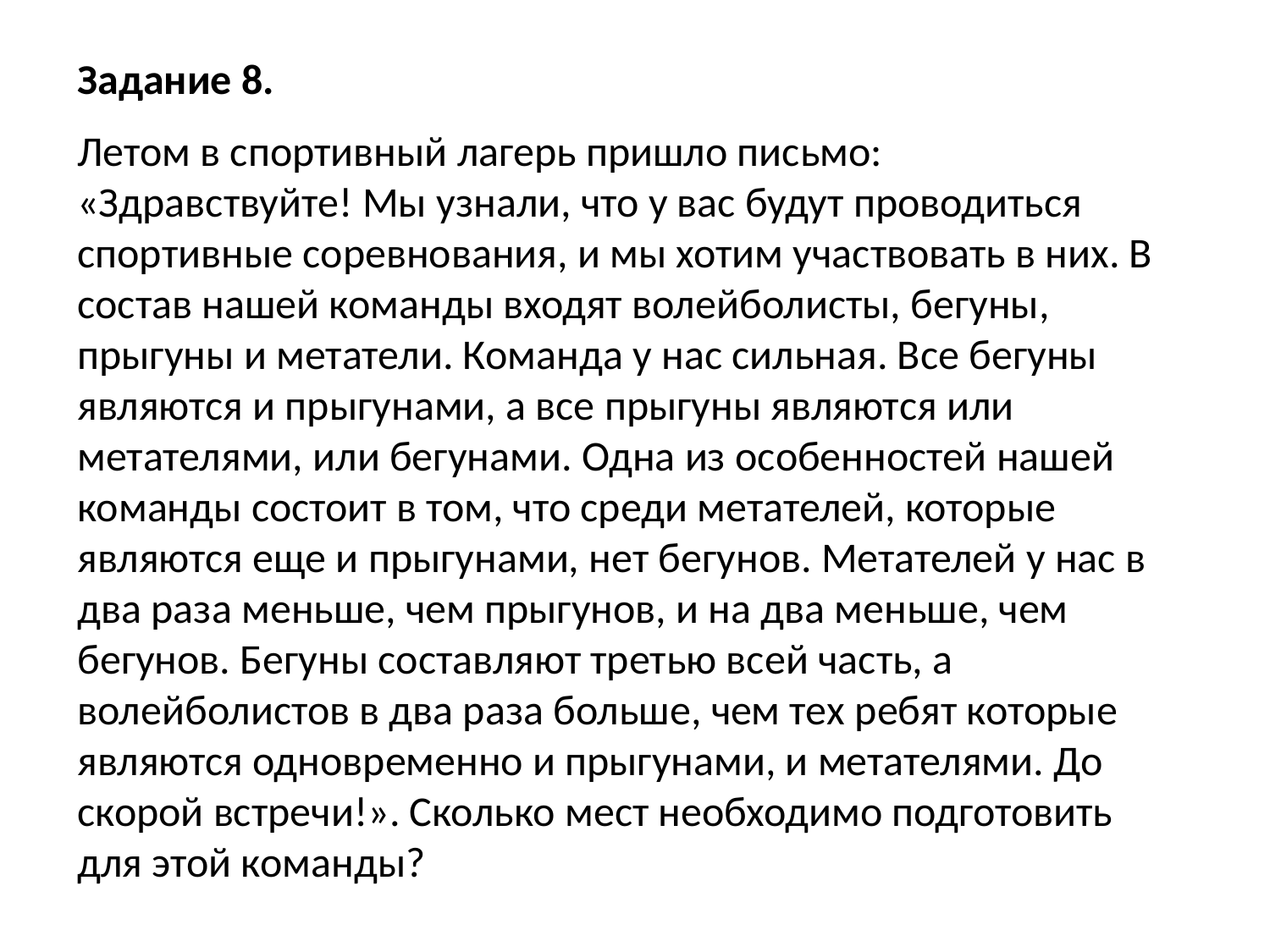

Задание 8.
Летом в спортивный лагерь пришло письмо: «Здравствуйте! Мы узнали, что у вас будут проводиться спортивные соревнования, и мы хотим участвовать в них. В состав нашей команды входят волейболисты, бегуны, прыгуны и метатели. Команда у нас сильная. Все бегуны являются и прыгунами, а все прыгуны являются или метателями, или бегунами. Одна из особенностей нашей команды состоит в том, что среди метателей, которые являются еще и прыгунами, нет бегунов. Метателей у нас в два раза меньше, чем прыгунов, и на два меньше, чем бегунов. Бегуны составляют третью всей часть, а волейболистов в два раза больше, чем тех ребят которые являются одновременно и прыгунами, и метателями. До скорой встречи!». Сколько мест необходимо подготовить для этой команды?